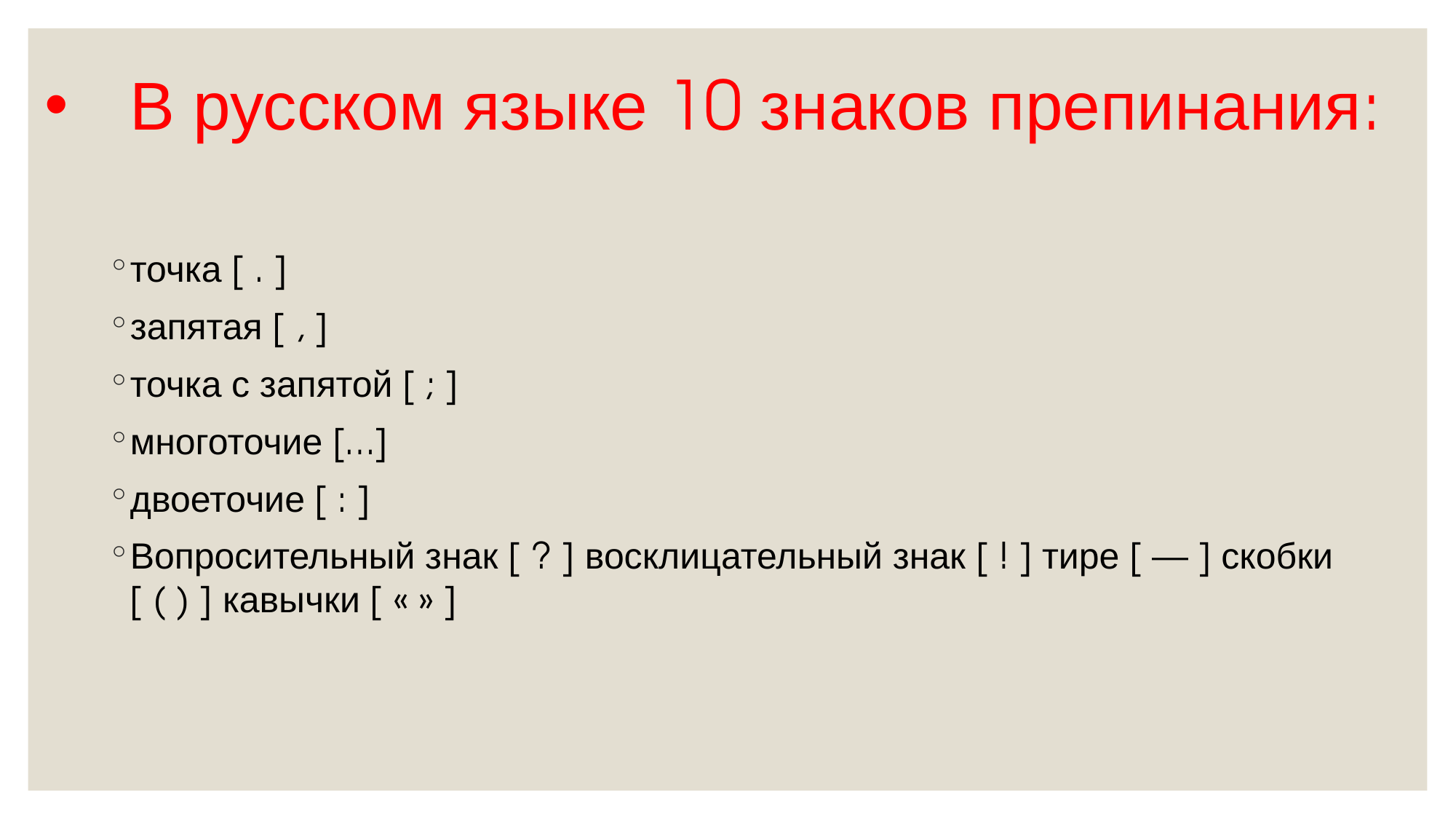

# В русском языке 10 знаков препинания:
точка [ . ]
запятая [ , ]
точка с запятой [ ; ]
многоточие […]
двоеточие [ : ]
Вопросительный знак [ ? ] восклицательный знак [ ! ] тире [ — ] скобки [ ( ) ] кавычки [ « » ]